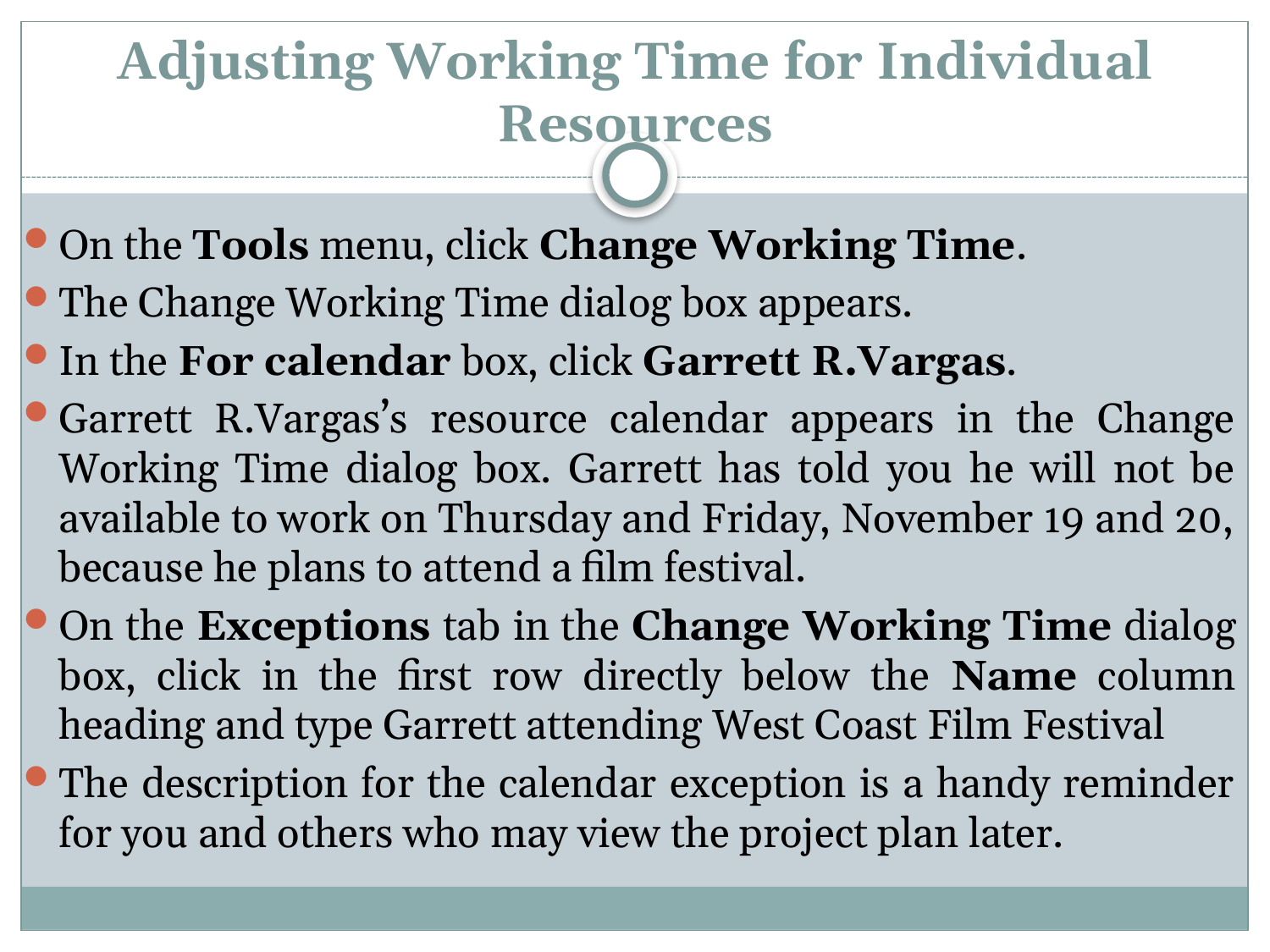

# Adjusting Working Time for Individual Resources
On the Tools menu, click Change Working Time.
The Change Working Time dialog box appears.
In the For calendar box, click Garrett R.Vargas.
Garrett R.Vargas’s resource calendar appears in the Change Working Time dialog box. Garrett has told you he will not be available to work on Thursday and Friday, November 19 and 20, because he plans to attend a film festival.
On the Exceptions tab in the Change Working Time dialog box, click in the first row directly below the Name column heading and type Garrett attending West Coast Film Festival
The description for the calendar exception is a handy reminder for you and others who may view the project plan later.